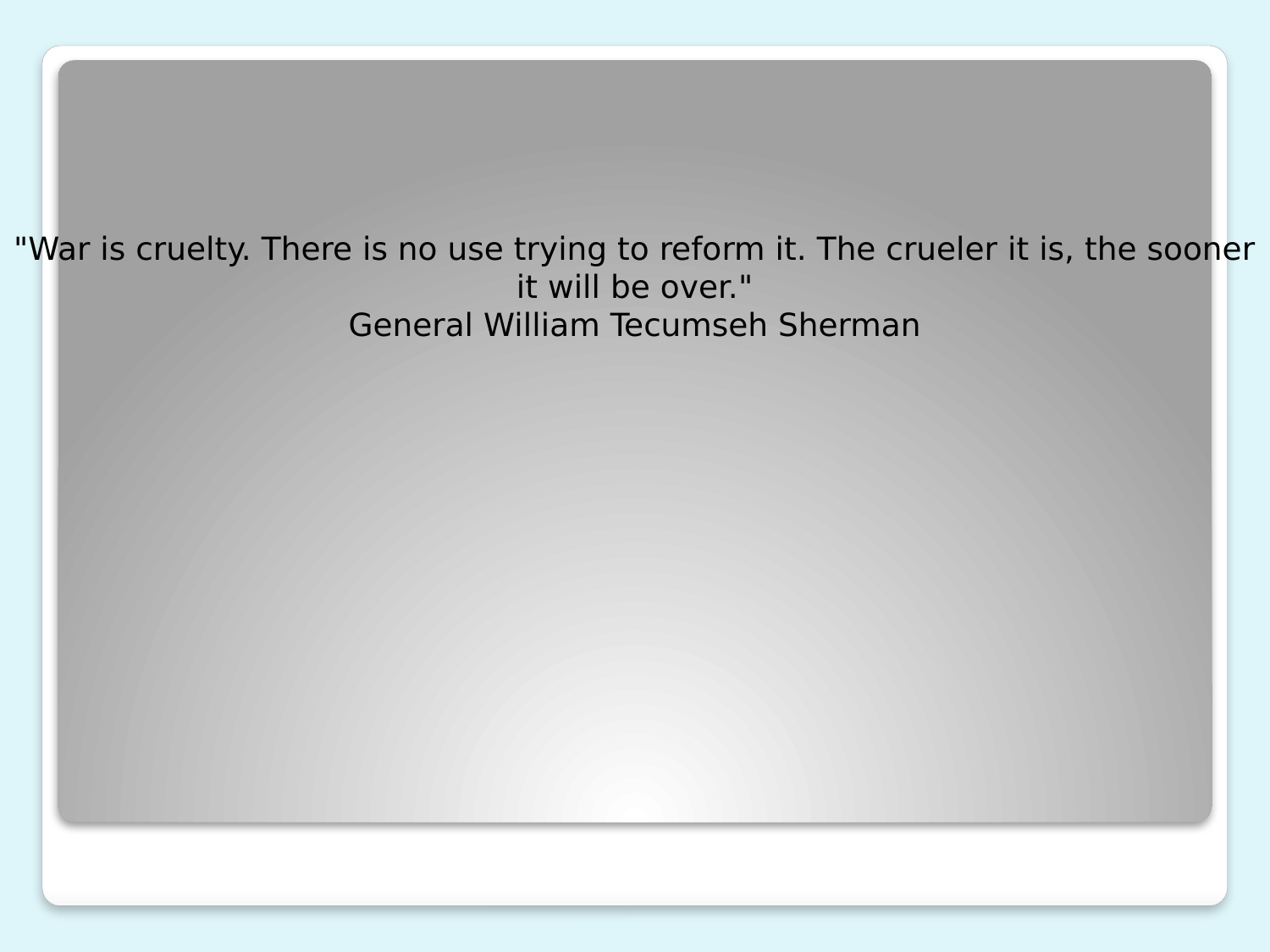

"War is cruelty. There is no use trying to reform it. The crueler it is, the sooner it will be over."
General William Tecumseh Sherman
#